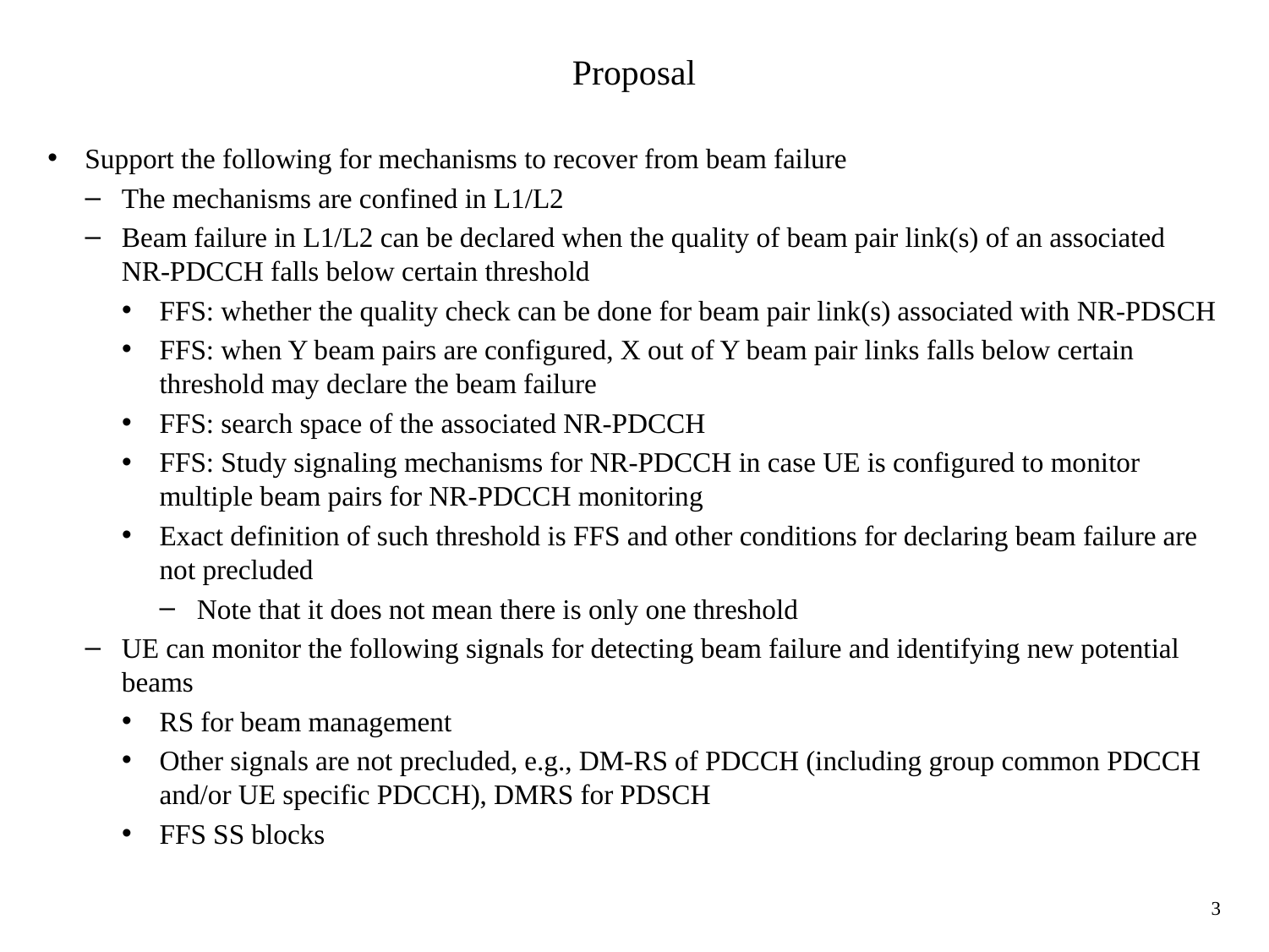

# Proposal
Support the following for mechanisms to recover from beam failure
The mechanisms are confined in L1/L2
Beam failure in L1/L2 can be declared when the quality of beam pair link(s) of an associated NR-PDCCH falls below certain threshold
FFS: whether the quality check can be done for beam pair link(s) associated with NR-PDSCH
FFS: when Y beam pairs are configured, X out of Y beam pair links falls below certain threshold may declare the beam failure
FFS: search space of the associated NR-PDCCH
FFS: Study signaling mechanisms for NR-PDCCH in case UE is configured to monitor multiple beam pairs for NR-PDCCH monitoring
Exact definition of such threshold is FFS and other conditions for declaring beam failure are not precluded
Note that it does not mean there is only one threshold
UE can monitor the following signals for detecting beam failure and identifying new potential beams
RS for beam management
Other signals are not precluded, e.g., DM-RS of PDCCH (including group common PDCCH and/or UE specific PDCCH), DMRS for PDSCH
FFS SS blocks
3